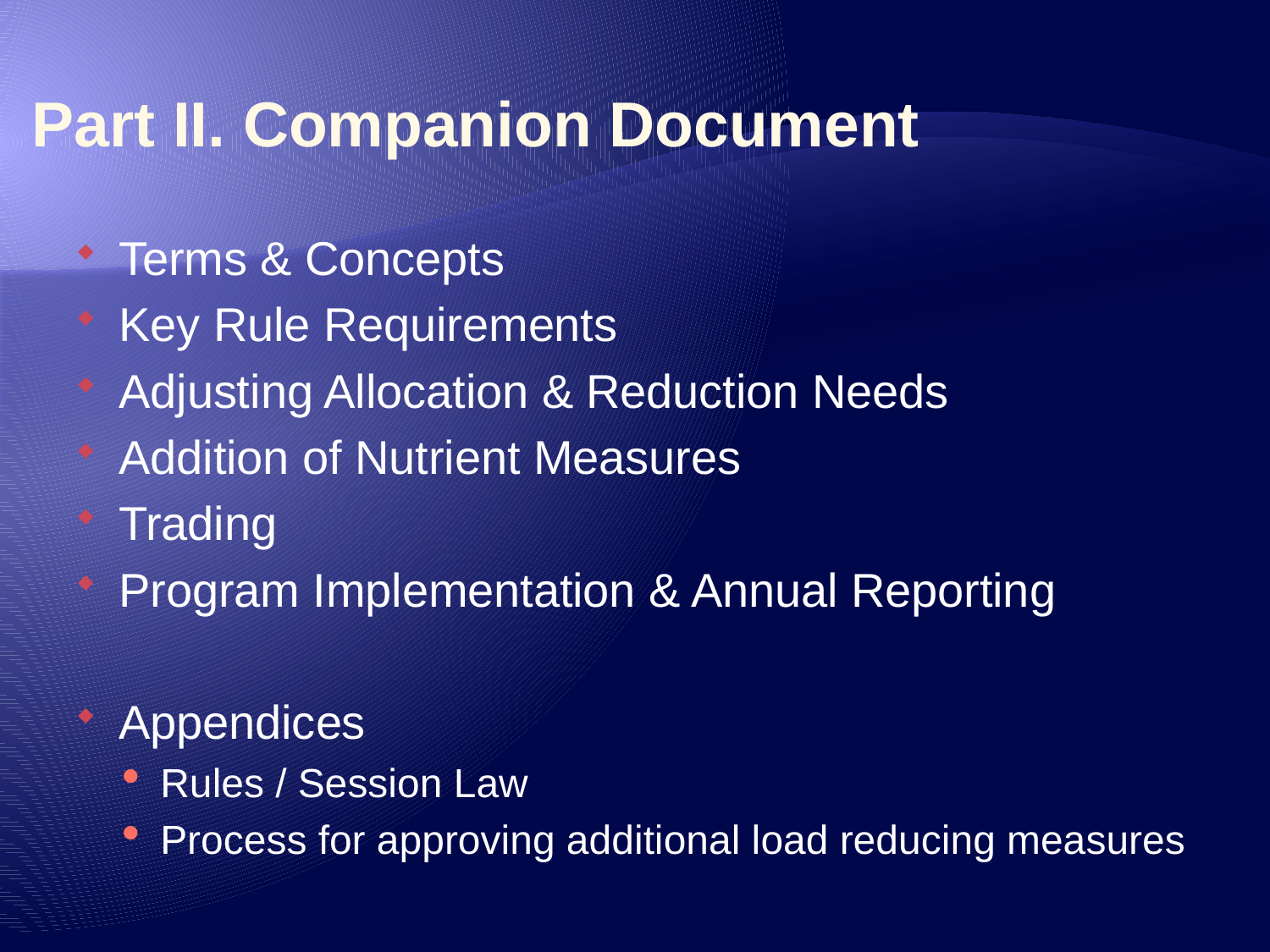

# Part II. Companion Document
Terms & Concepts
Key Rule Requirements
Adjusting Allocation & Reduction Needs
Addition of Nutrient Measures
Trading
Program Implementation & Annual Reporting

Appendices
Rules / Session Law
Process for approving additional load reducing measures